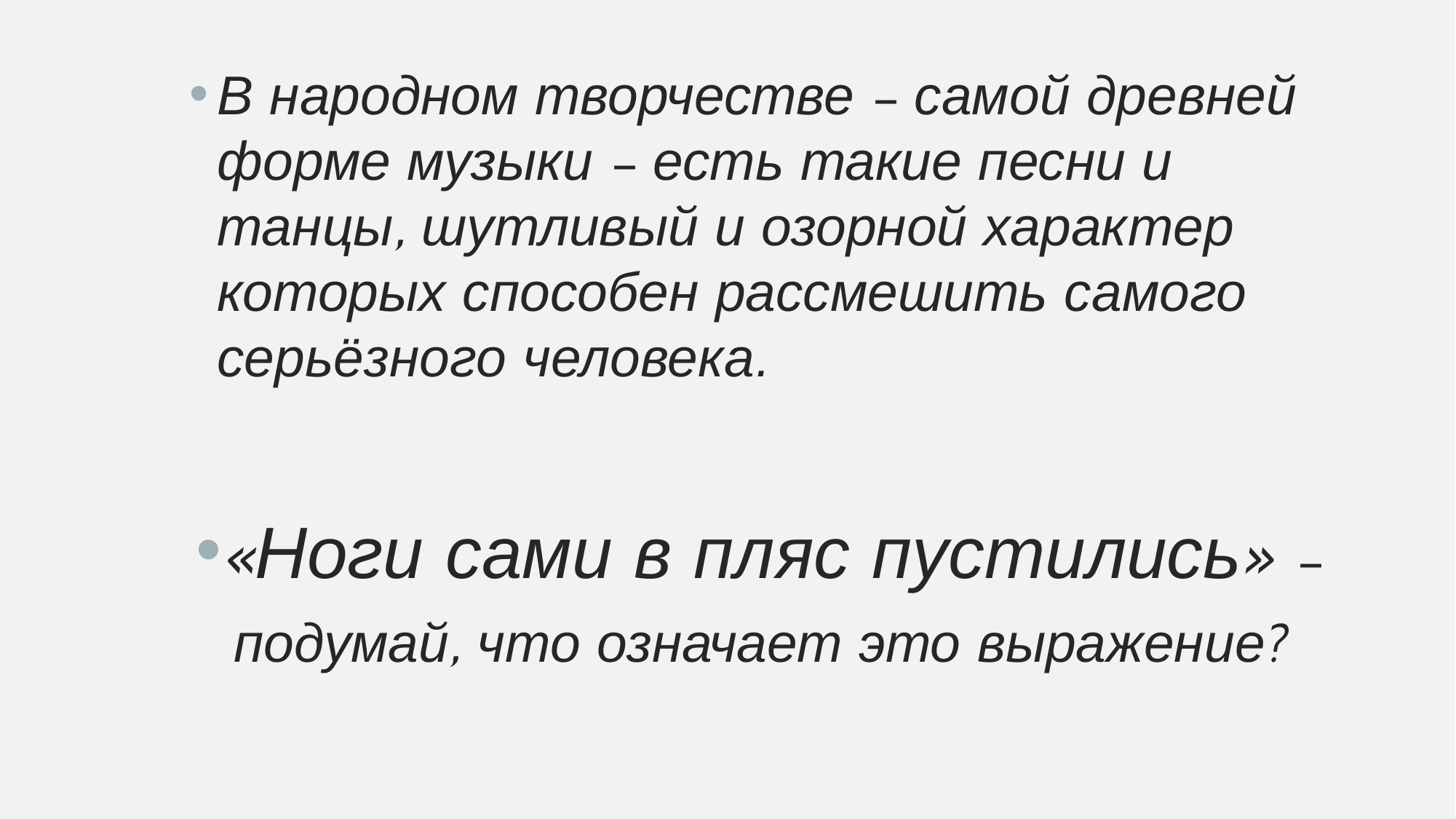

В народном творчестве – самой древней форме музыки – есть такие песни и танцы, шутливый и озорной характер которых способен рассмешить самого серьёзного человека.

«Ноги сами в пляс пустились» –
подумай, что означает это выражение?